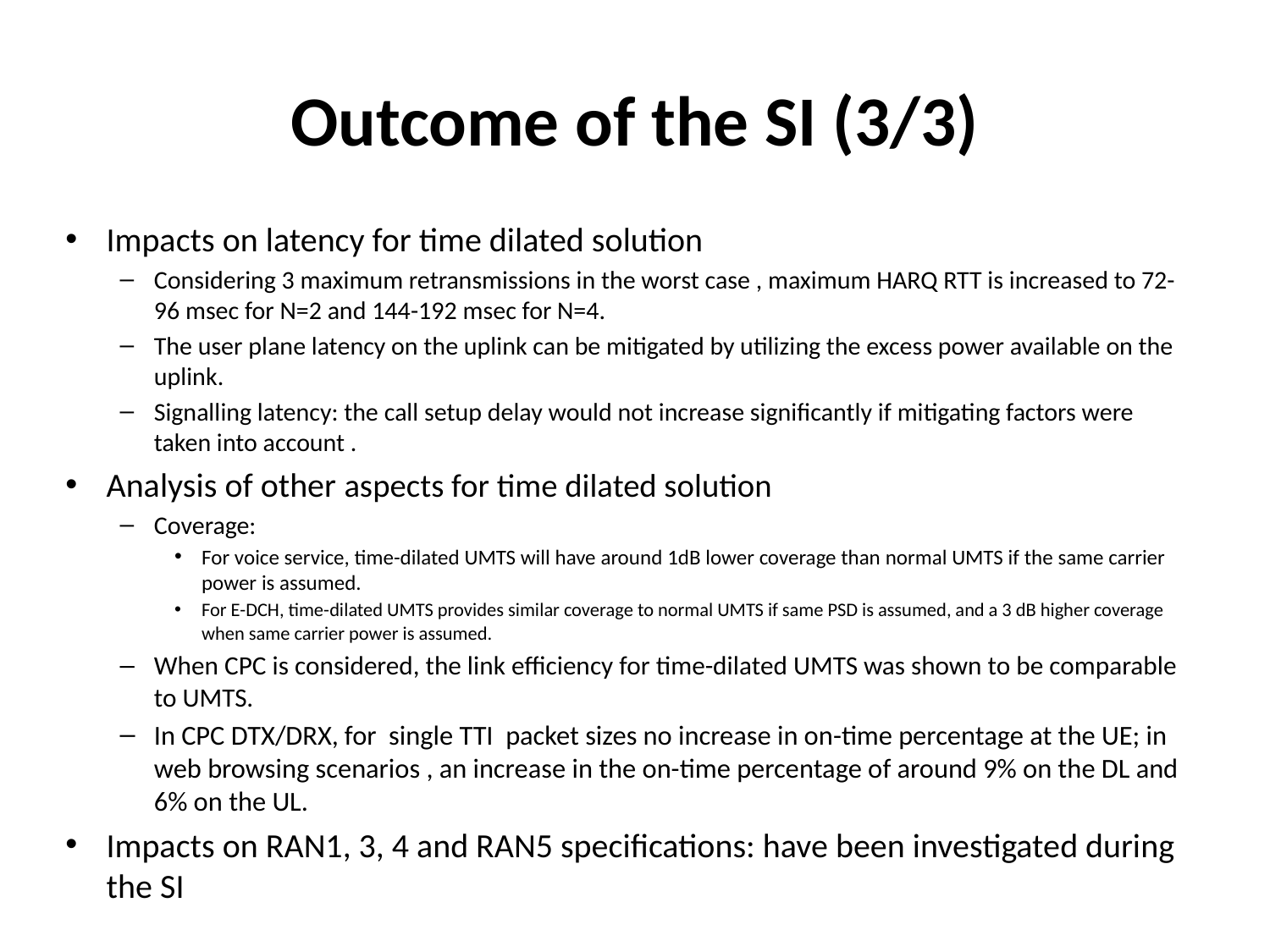

# Outcome of the SI (3/3)
Impacts on latency for time dilated solution
Considering 3 maximum retransmissions in the worst case , maximum HARQ RTT is increased to 72-96 msec for N=2 and 144-192 msec for N=4.
The user plane latency on the uplink can be mitigated by utilizing the excess power available on the uplink.
Signalling latency: the call setup delay would not increase significantly if mitigating factors were taken into account .
Analysis of other aspects for time dilated solution
Coverage:
For voice service, time-dilated UMTS will have around 1dB lower coverage than normal UMTS if the same carrier power is assumed.
For E-DCH, time-dilated UMTS provides similar coverage to normal UMTS if same PSD is assumed, and a 3 dB higher coverage when same carrier power is assumed.
When CPC is considered, the link efficiency for time-dilated UMTS was shown to be comparable to UMTS.
In CPC DTX/DRX, for  single TTI  packet sizes no increase in on-time percentage at the UE; in web browsing scenarios , an increase in the on-time percentage of around 9% on the DL and 6% on the UL.
Impacts on RAN1, 3, 4 and RAN5 specifications: have been investigated during the SI